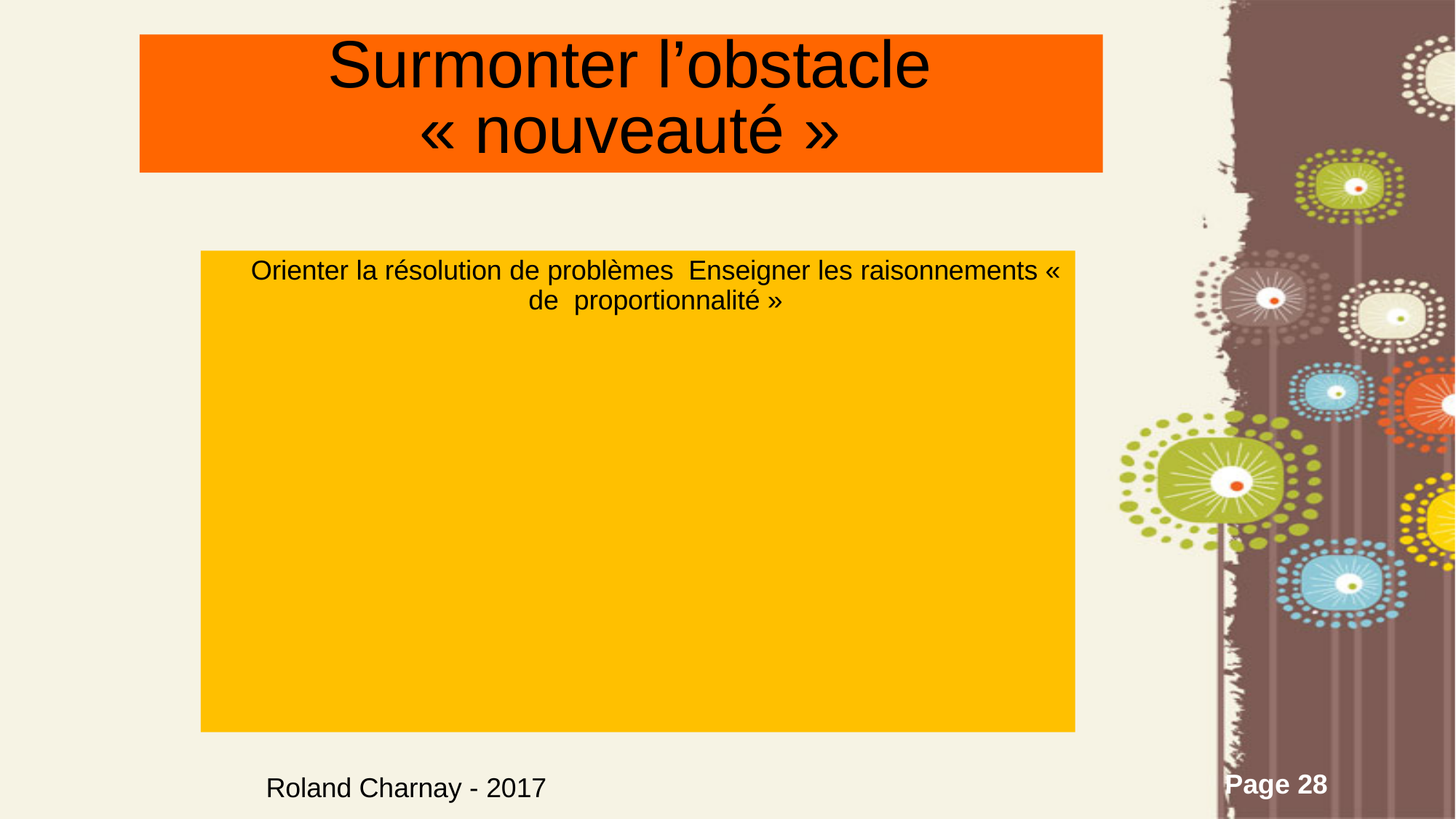

# Surmonter l’obstacle
« nouveauté »
Orienter la résolution de problèmes  Enseigner les raisonnements « de  proportionnalité »
Roland Charnay - 2017